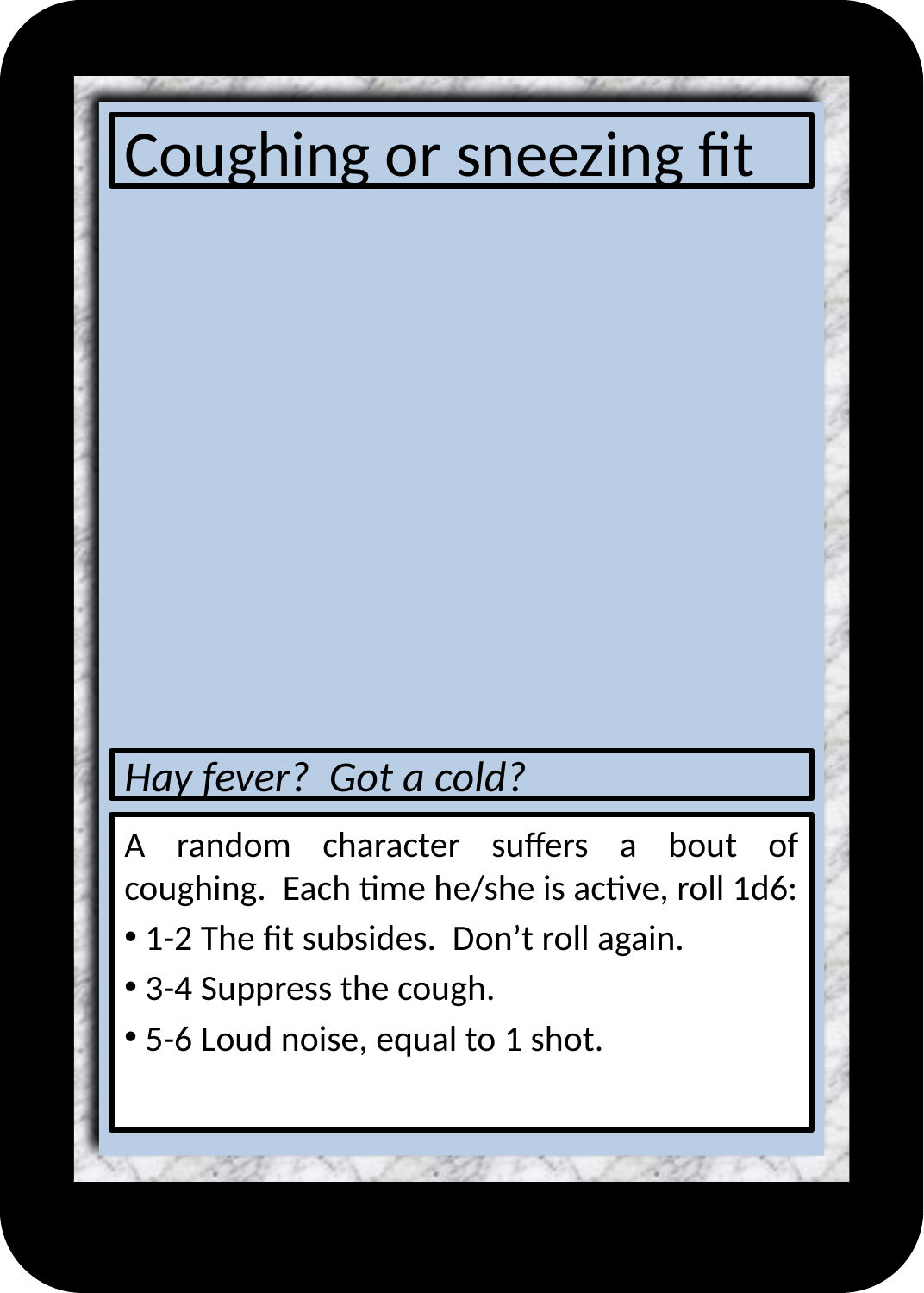

# Coughing or sneezing fit

Hay fever?  Got a cold?
A random character suffers a bout of coughing.  Each time he/she is active, roll 1d6:
 1-2 The fit subsides.  Don’t roll again.
 3-4 Suppress the cough.
 5-6 Loud noise, equal to 1 shot.